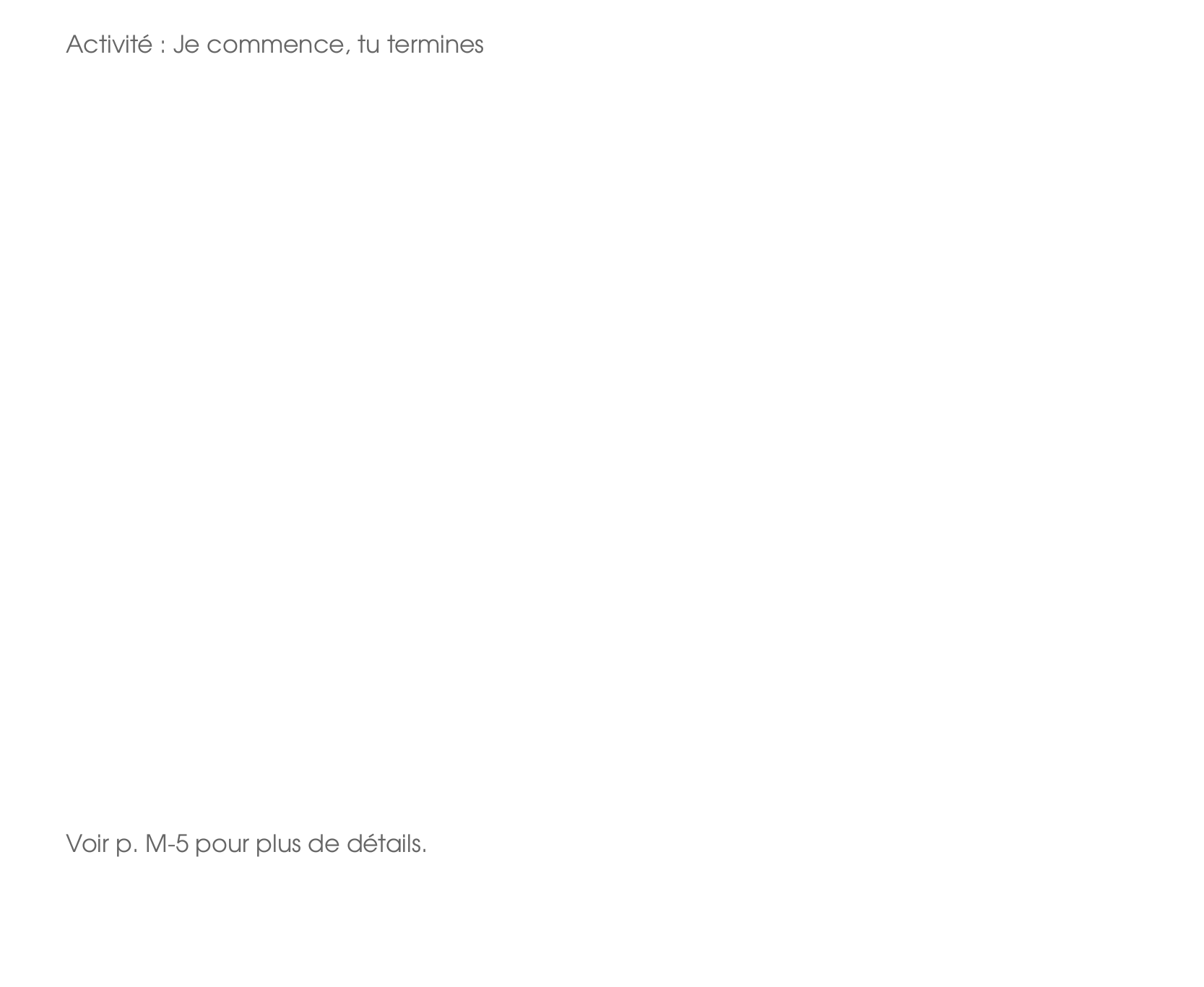

Activité : Je commence, tu termines
Voir p. M-5 pour plus de détails.